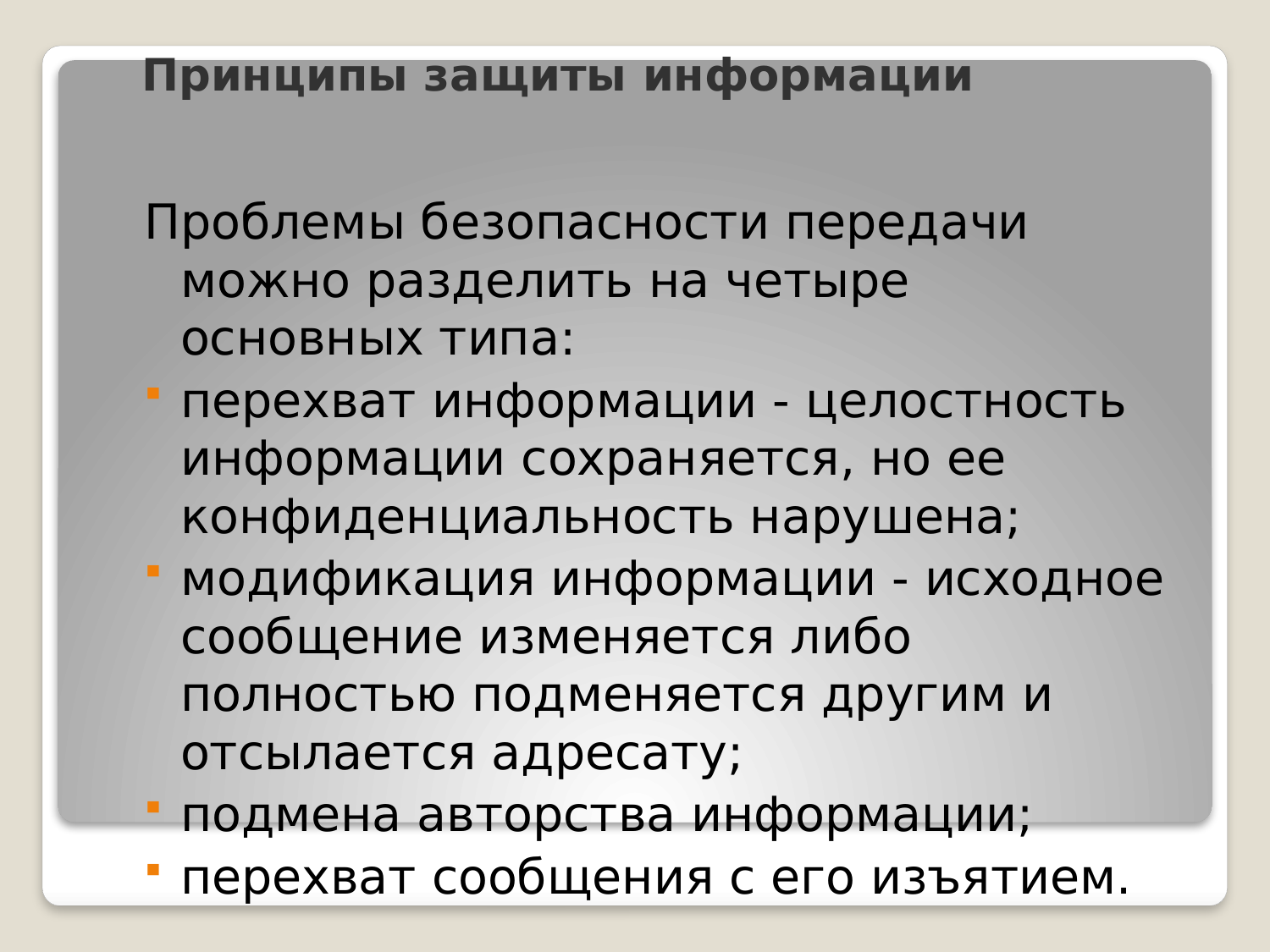

# Принципы защиты информации
Проблемы безопасности передачи можно разделить на четыре основных типа:
перехват информации - целостность информации сохраняется, но ее конфиденциальность нарушена;
модификация информации - исходное сообщение изменяется либо полностью подменяется другим и отсылается адресату;
подмена авторства информации;
перехват сообщения с его изъятием.